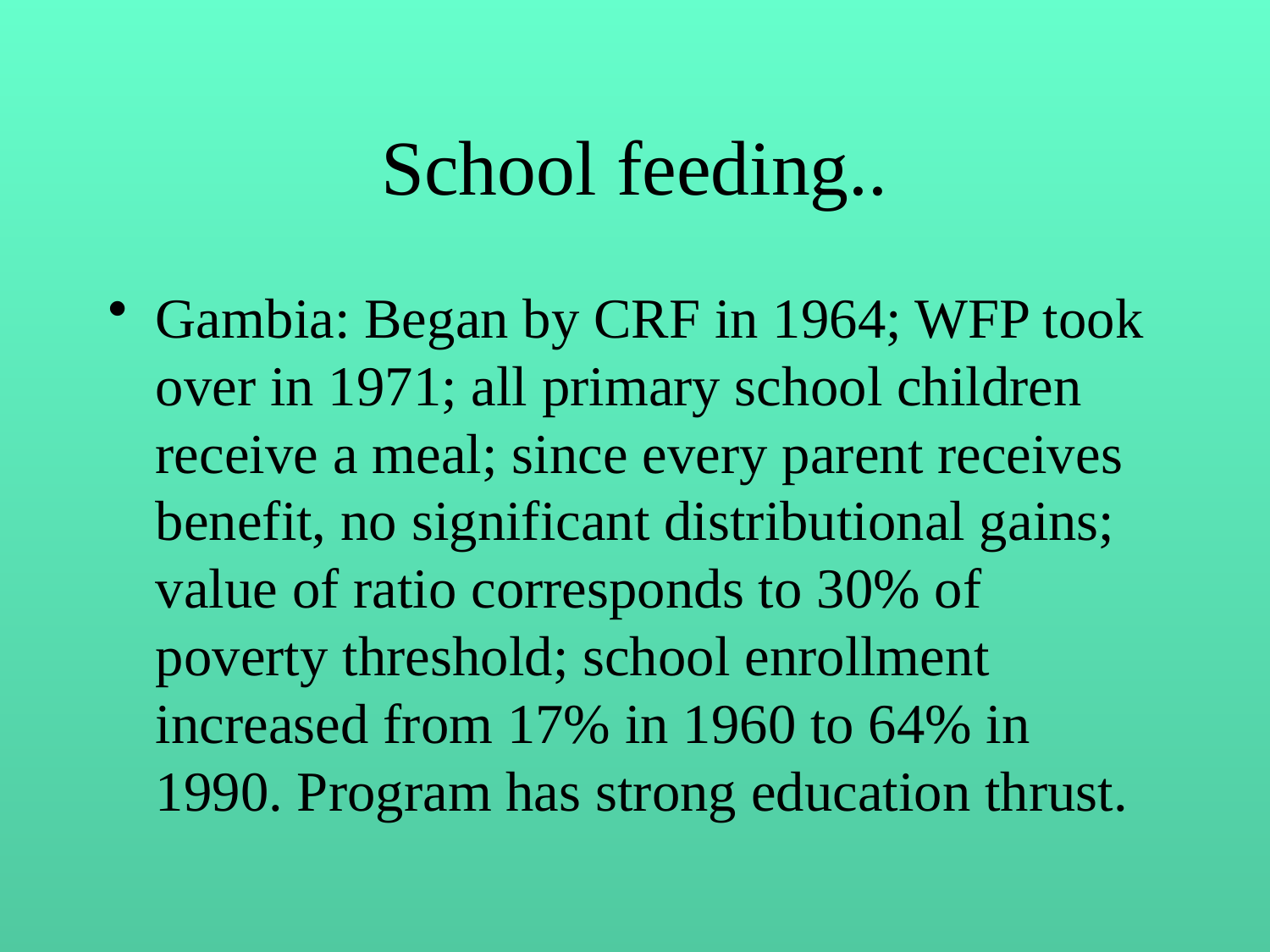

# School feeding..
Gambia: Began by CRF in 1964; WFP took over in 1971; all primary school children receive a meal; since every parent receives benefit, no significant distributional gains; value of ratio corresponds to 30% of poverty threshold; school enrollment increased from 17% in 1960 to 64% in 1990. Program has strong education thrust.